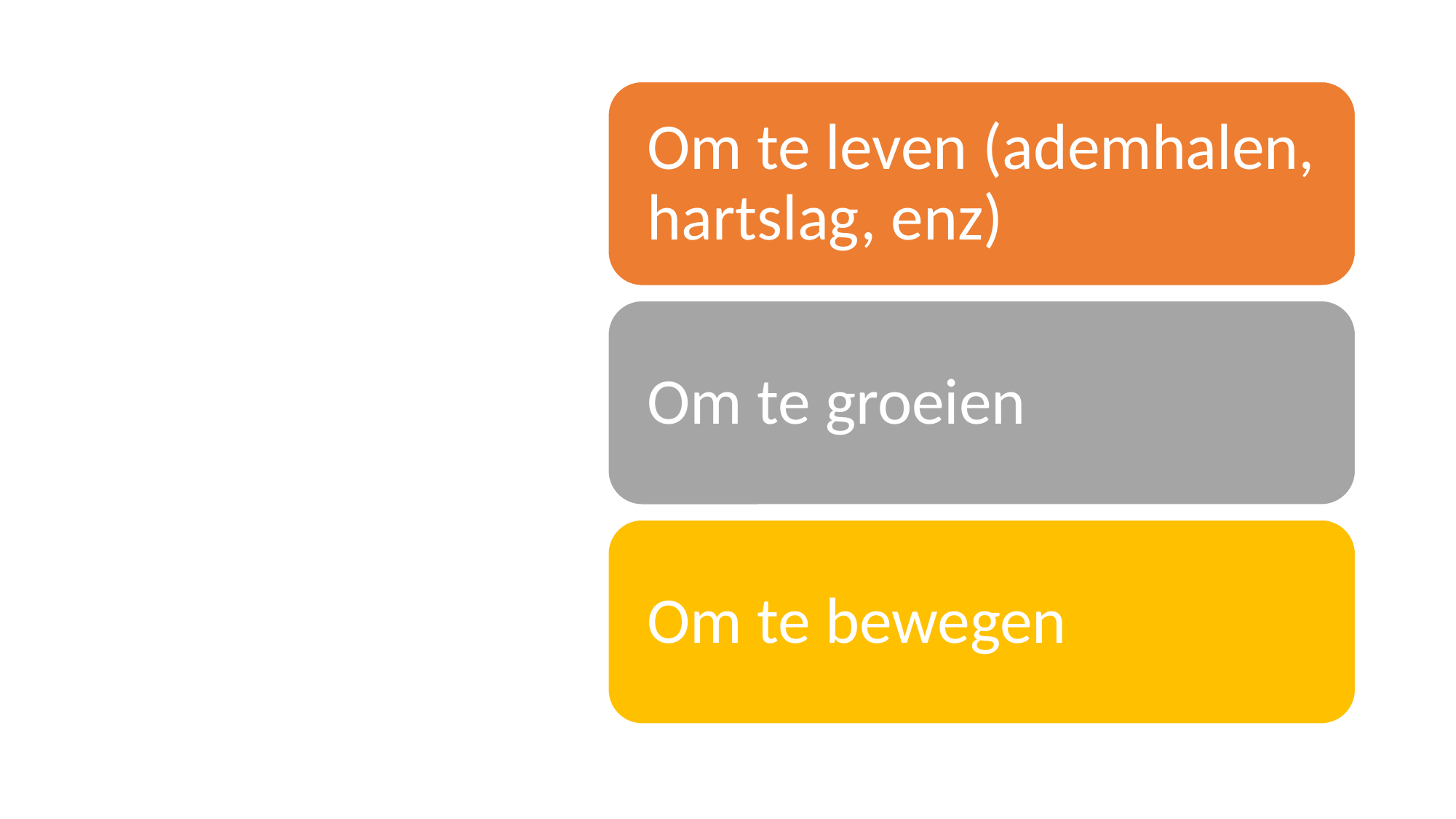

Om te leven (ademhalen, hartslag, enz)
Om te groeien
Om te bewegen